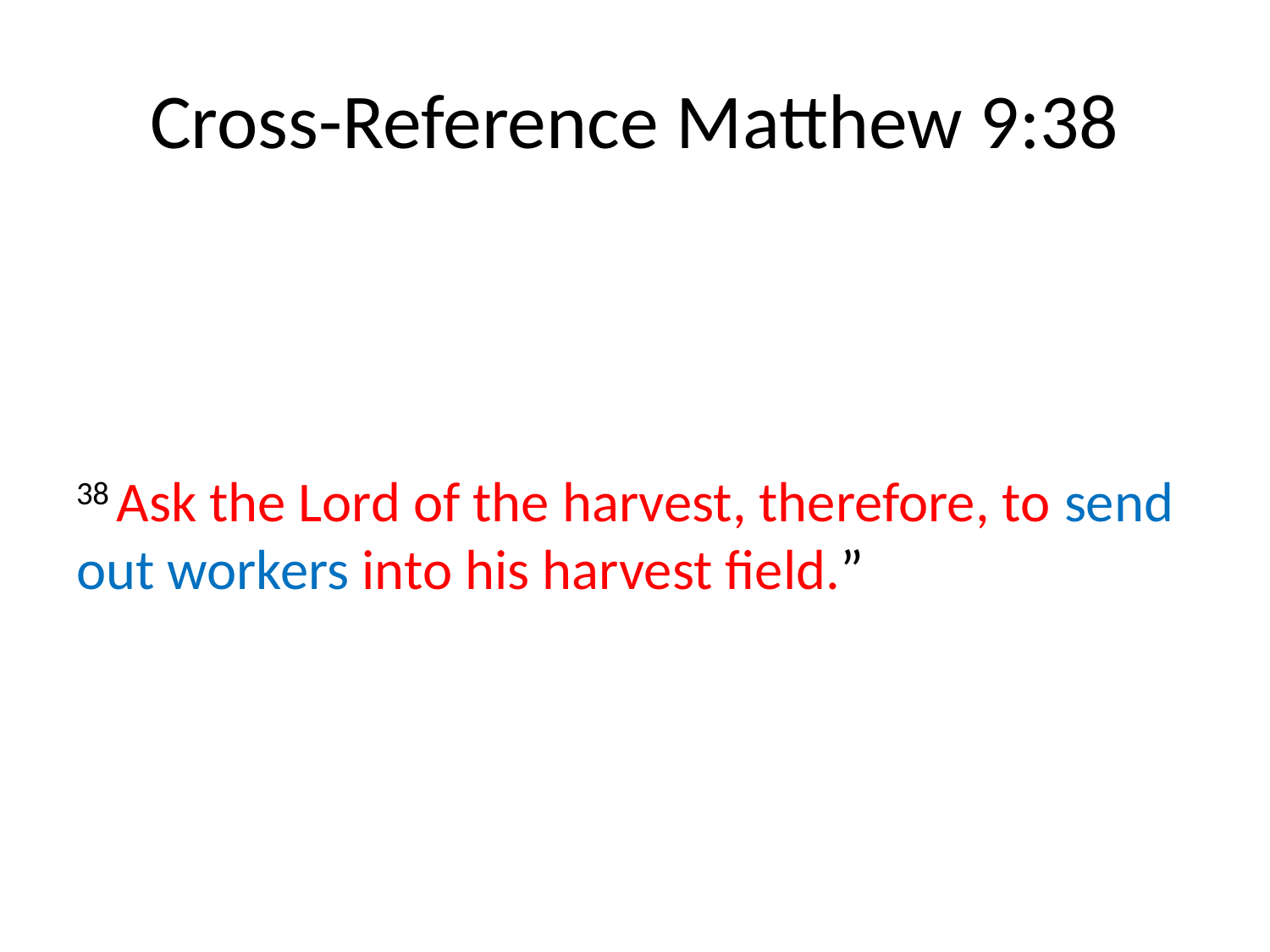

# Cross-Reference Matthew 9:38

38 Ask the Lord of the harvest, therefore, to send out workers into his harvest field.”